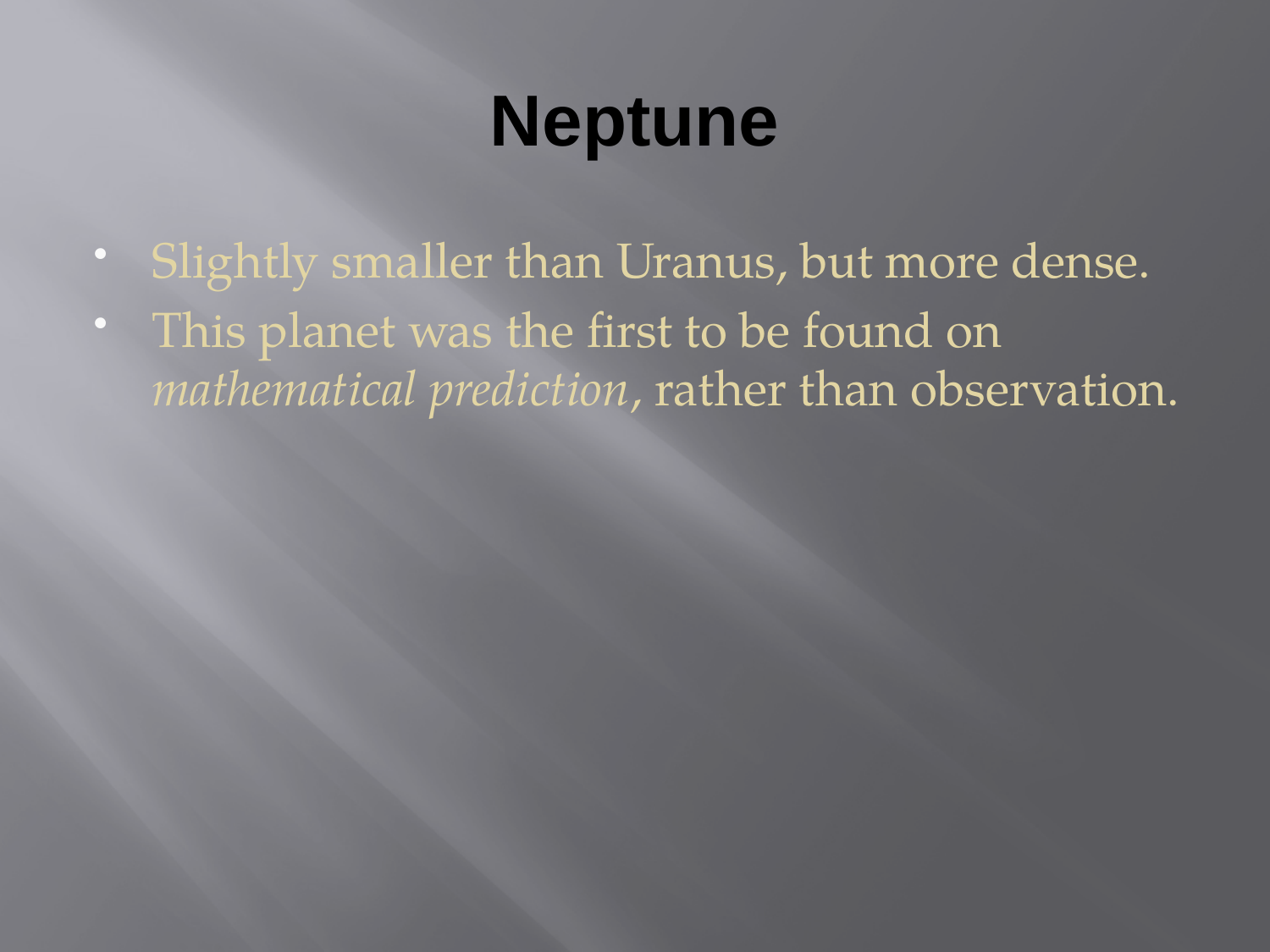

# Neptune
Slightly smaller than Uranus, but more dense.
This planet was the first to be found on mathematical prediction, rather than observation.